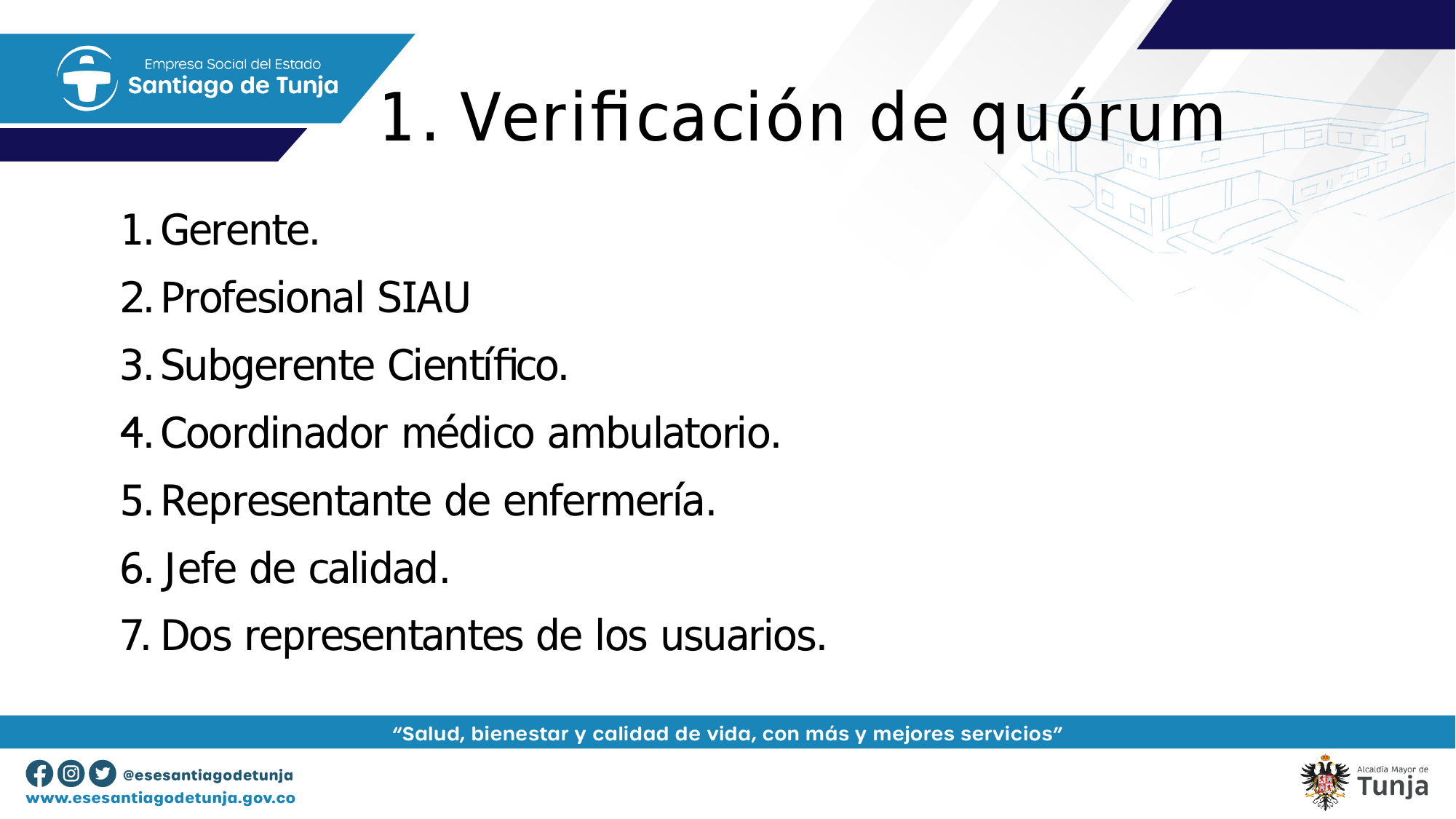

# 1. Verificación de quórum
Gerente.
Profesional SIAU
Subgerente Científico.
Coordinador médico ambulatorio.
Representante de enfermería.
Jefe de calidad.
Dos representantes de los usuarios.